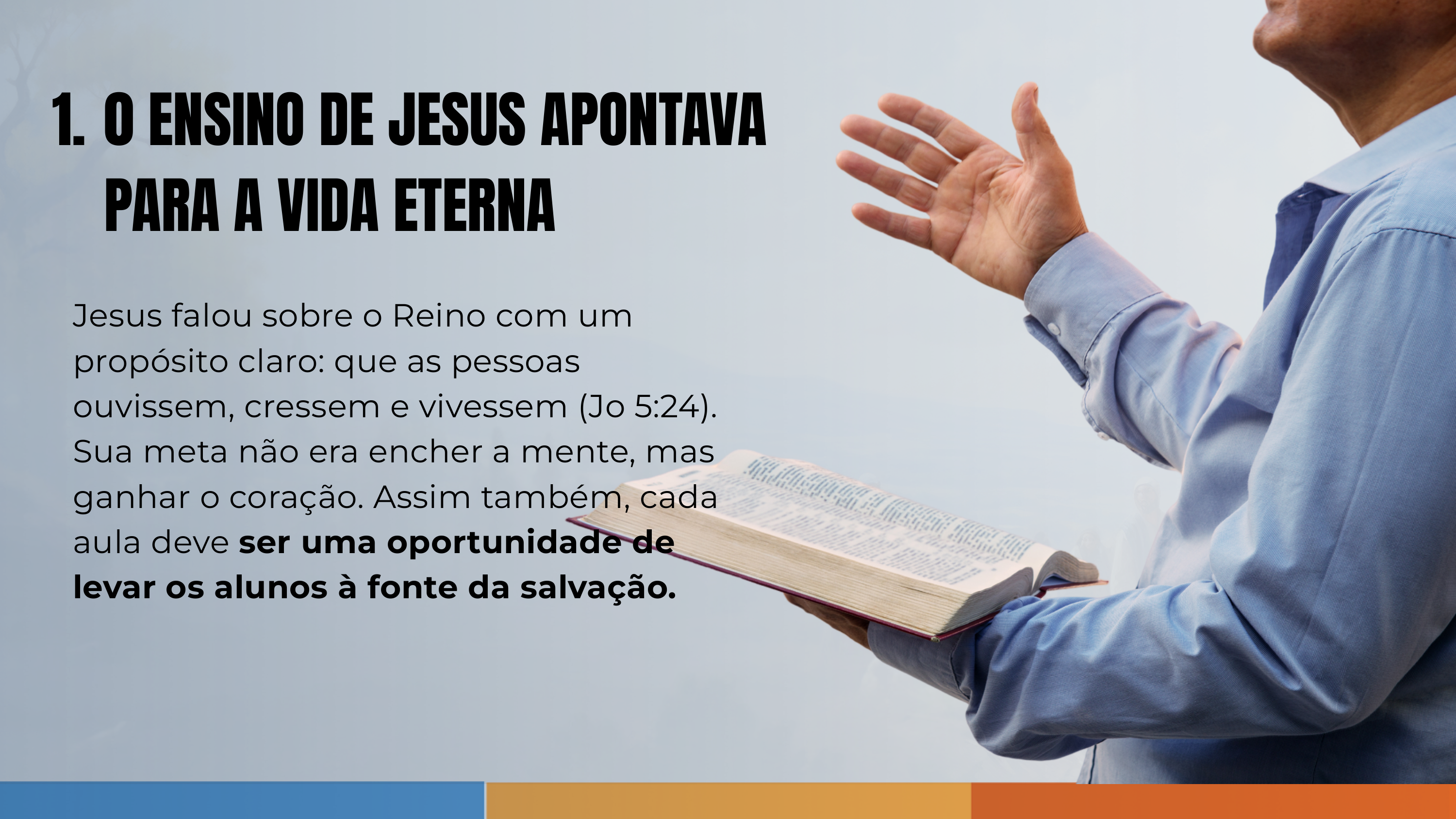

0 ENSINO DE JESUS APONTAVA PARA A VIDA ETERNA
Jesus falou sobre o Reino com um propósito claro: que as pessoas ouvissem, cressem e vivessem (Jo 5:24). Sua meta não era encher a mente, mas ganhar o coração. Assim também, cada aula deve ser uma oportunidade de levar os alunos à fonte da salvação.